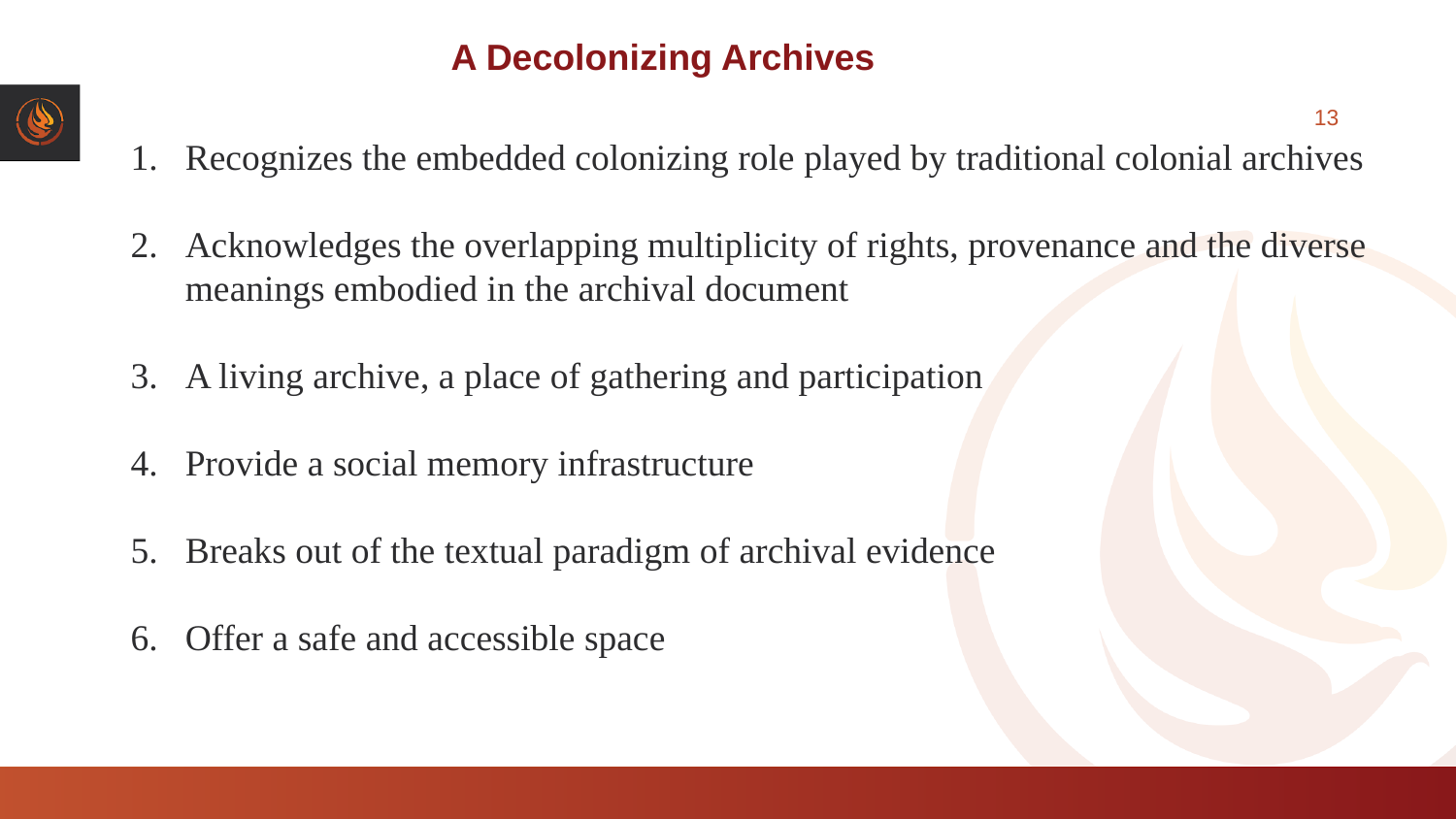

# A Decolonizing Archives
13
Recognizes the embedded colonizing role played by traditional colonial archives

Acknowledges the overlapping multiplicity of rights, provenance and the diverse meanings embodied in the archival document

A living archive, a place of gathering and participation

Provide a social memory infrastructure

Breaks out of the textual paradigm of archival evidence

Offer a safe and accessible space